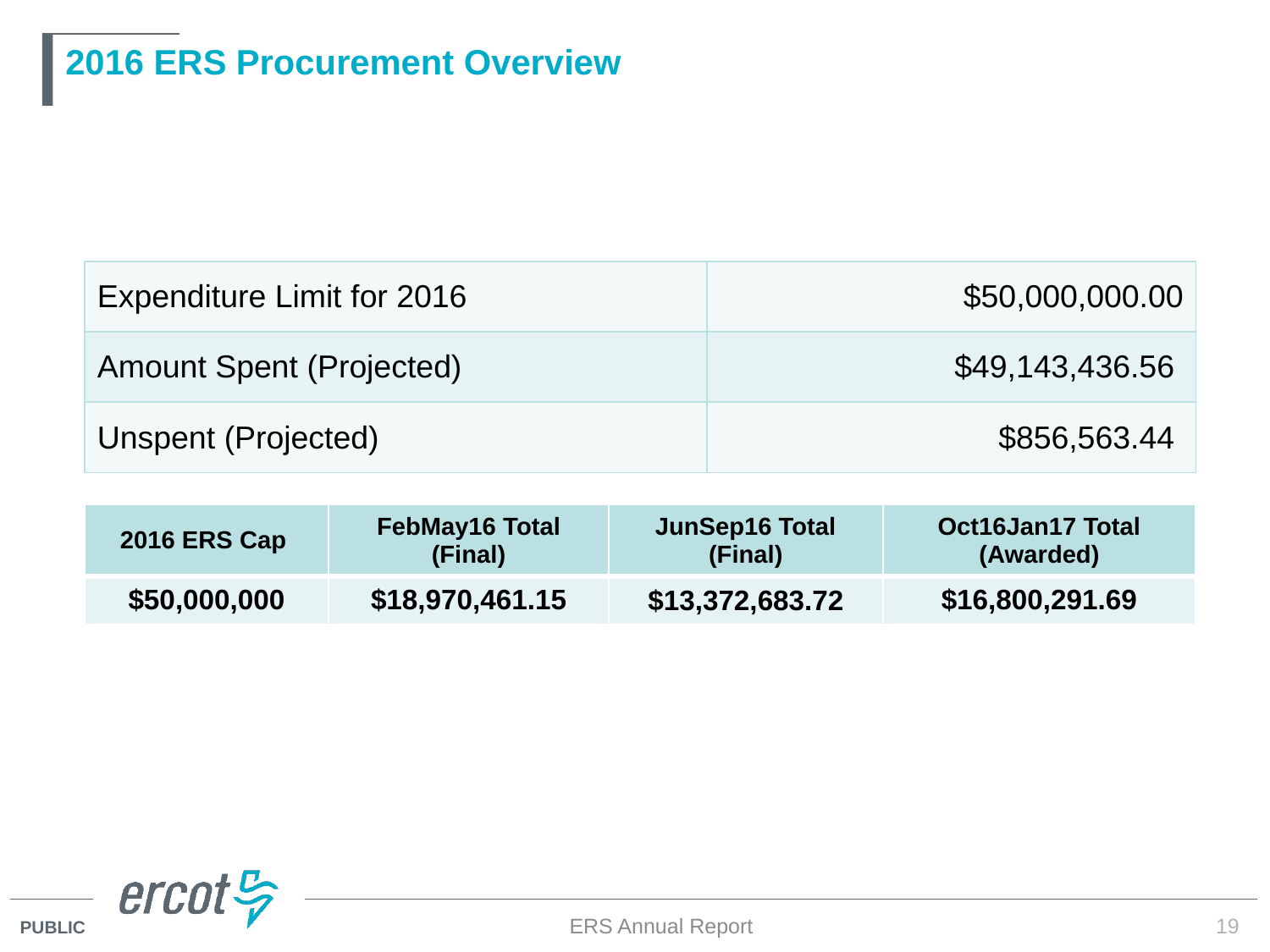

# 2016 ERS Procurement Overview
| Expenditure Limit for 2016 | $50,000,000.00 |
| --- | --- |
| Amount Spent (Projected) | $49,143,436.56 |
| Unspent (Projected) | $856,563.44 |
| 2016 ERS Cap | FebMay16 Total (Final) | JunSep16 Total (Final) | Oct16Jan17 Total (Awarded) |
| --- | --- | --- | --- |
| $50,000,000 | $18,970,461.15 | $13,372,683.72 | $16,800,291.69 |
ERS Annual Report
19